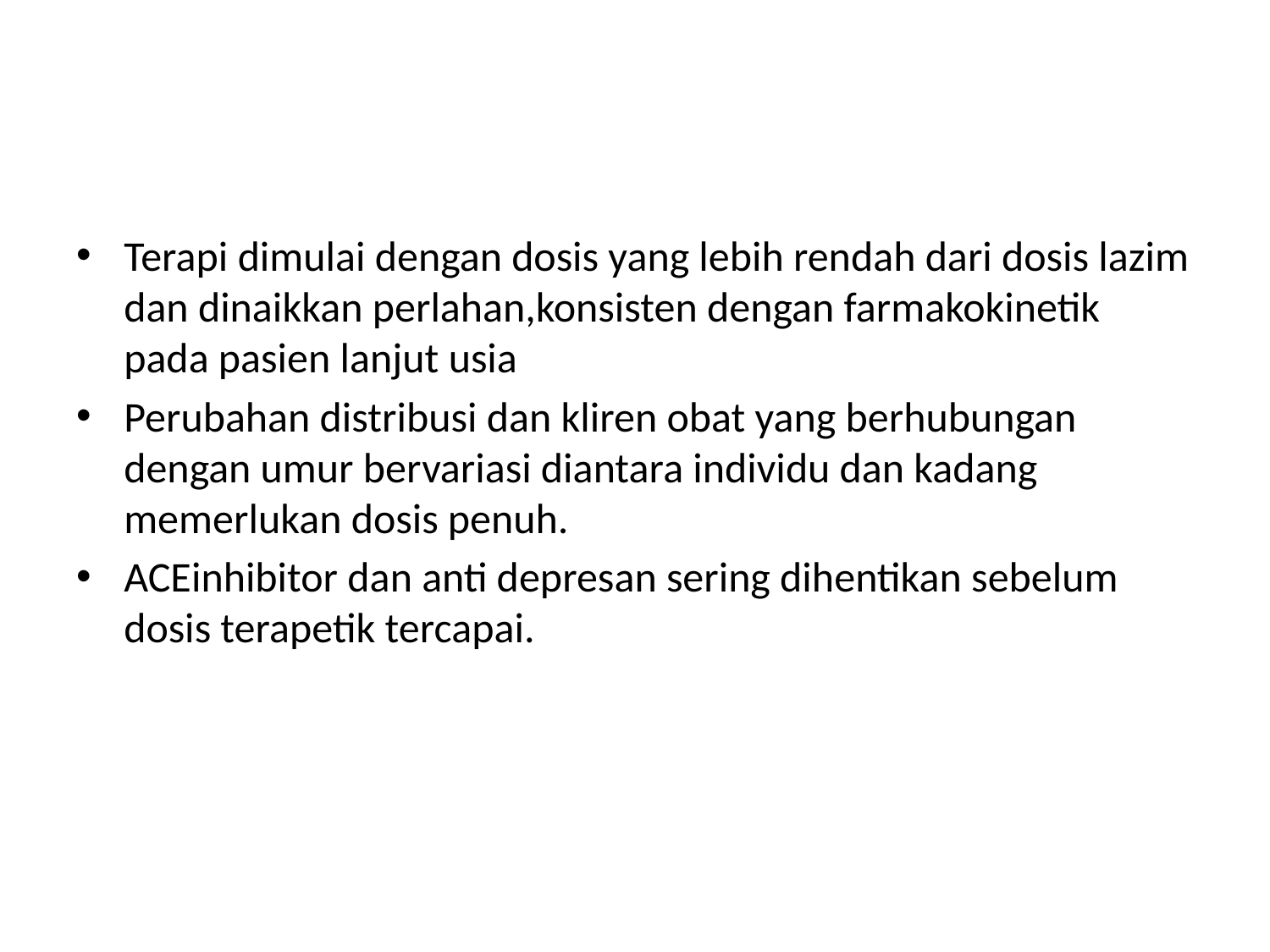

#
Terapi dimulai dengan dosis yang lebih rendah dari dosis lazim dan dinaikkan perlahan,konsisten dengan farmakokinetik pada pasien lanjut usia
Perubahan distribusi dan kliren obat yang berhubungan dengan umur bervariasi diantara individu dan kadang memerlukan dosis penuh.
ACEinhibitor dan anti depresan sering dihentikan sebelum dosis terapetik tercapai.